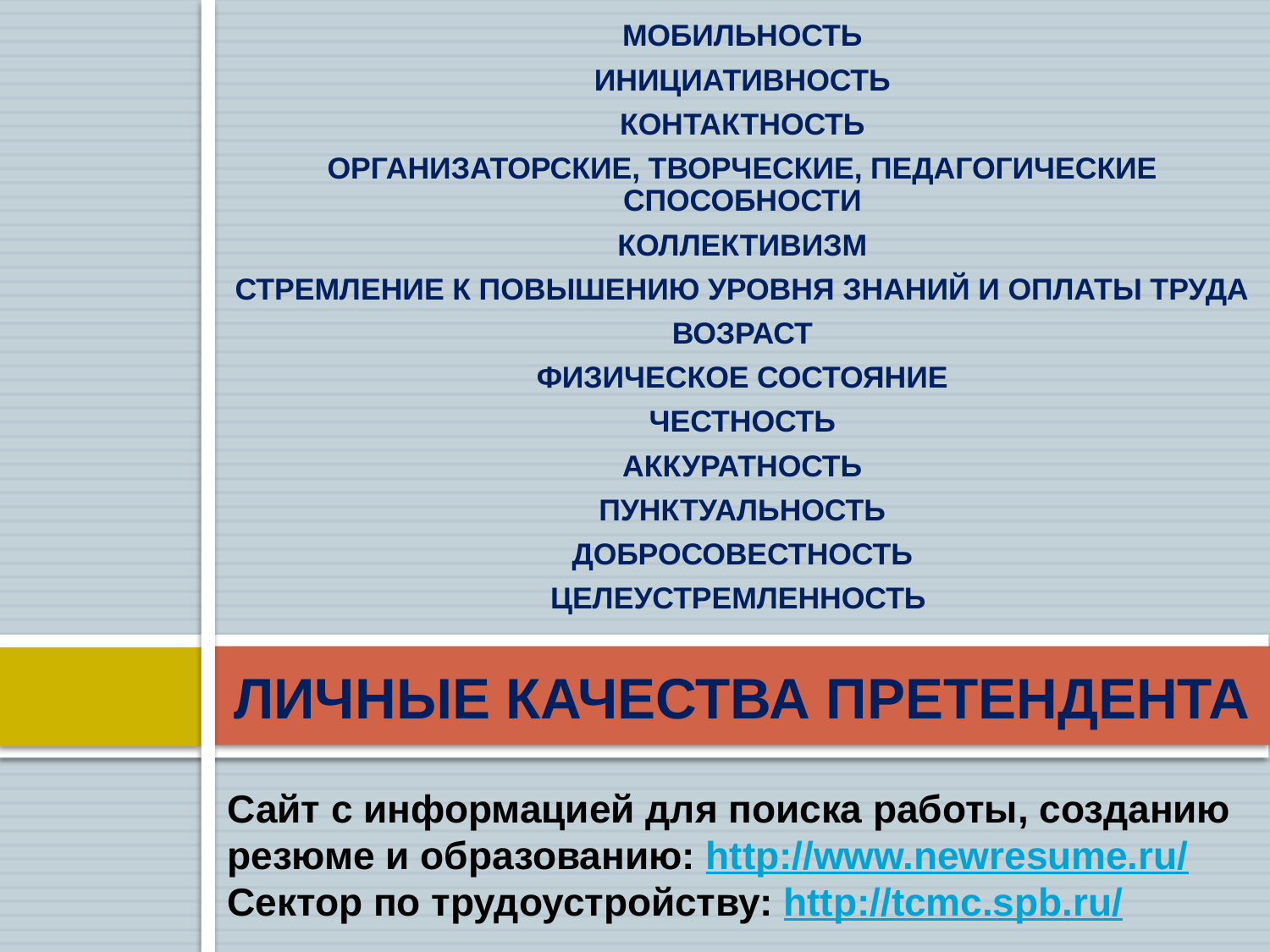

МОБИЛЬНОСТЬ
ИНИЦИАТИВНОСТЬ
КОНТАКТНОСТЬ
ОРГАНИЗАТОРСКИЕ, ТВОРЧЕСКИЕ, ПЕДАГОГИЧЕСКИЕ СПОСОБНОСТИ
КОЛЛЕКТИВИЗМ
СТРЕМЛЕНИЕ К ПОВЫШЕНИЮ УРОВНЯ ЗНАНИЙ И ОПЛАТЫ ТРУДА
ВОЗРАСТ
ФИЗИЧЕСКОЕ СОСТОЯНИЕ
ЧЕСТНОСТЬ
АККУРАТНОСТЬ
ПУНКТУАЛЬНОСТЬ
ДОБРОСОВЕСТНОСТЬ
ЦЕЛЕУСТРЕМЛЕННОСТЬ
# ЛИЧНЫЕ КАЧЕСТВА ПРЕТЕНДЕНТА
Сайт с информацией для поиска работы, созданию резюме и образованию: http://www.newresume.ru/
Сектор по трудоустройству: http://tcmc.spb.ru/